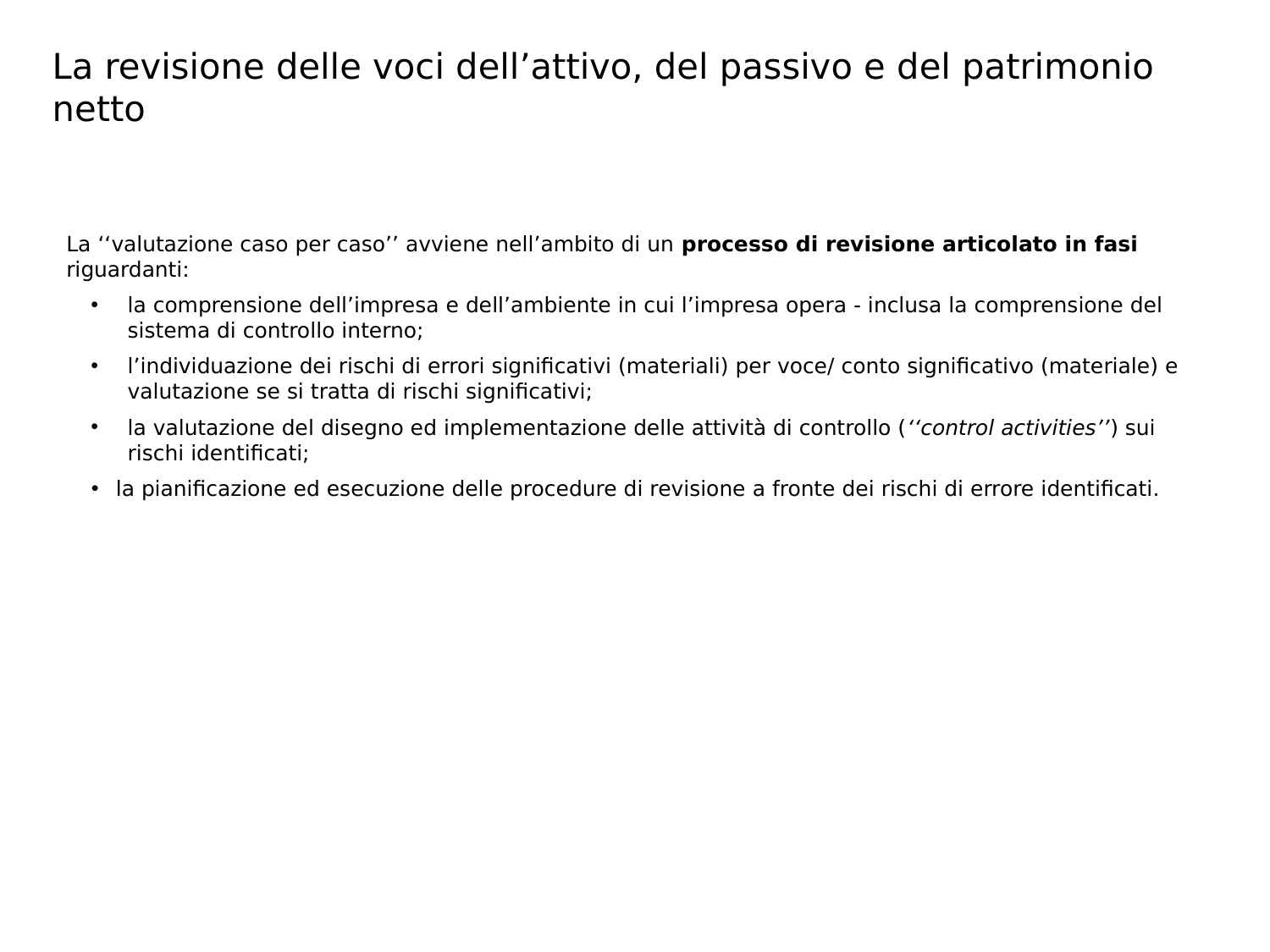

# La revisione delle voci dell’attivo, del passivo e del patrimonio netto
La ‘‘valutazione caso per caso’’ avviene nell’ambito di un processo di revisione articolato in fasi riguardanti:
la comprensione dell’impresa e dell’ambiente in cui l’impresa opera - inclusa la comprensione del sistema di controllo interno;
l’individuazione dei rischi di errori significativi (materiali) per voce/ conto significativo (materiale) e valutazione se si tratta di rischi significativi;
la valutazione del disegno ed implementazione delle attività di controllo (‘‘control activities’’) sui rischi identificati;
la pianificazione ed esecuzione delle procedure di revisione a fronte dei rischi di errore identificati.